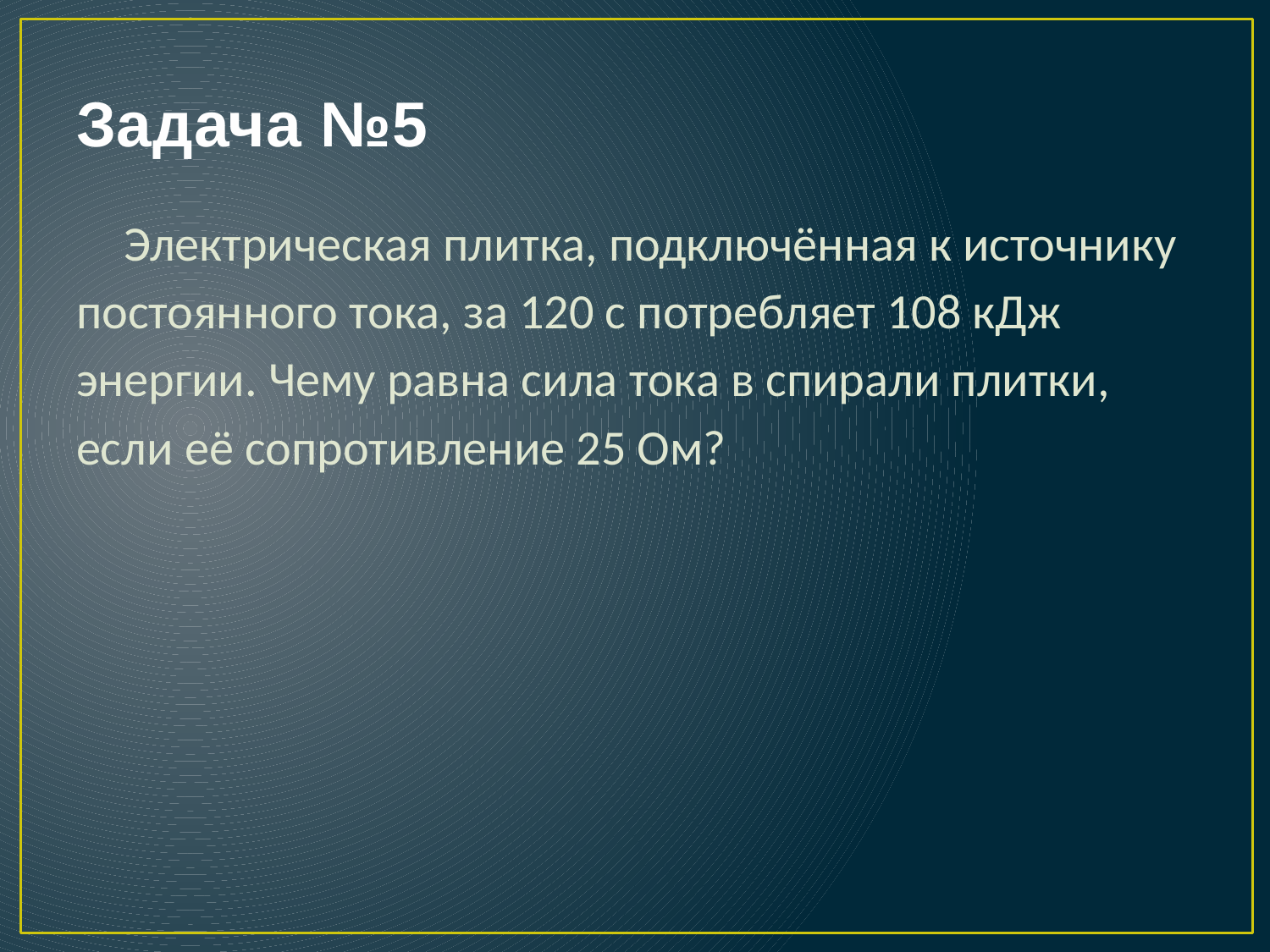

# Задача №5
     Электрическая плитка, подключённая к источнику постоянного тока, за 120 с потребляет 108 кДж энергии. Чему равна сила тока в спирали плитки, если её сопротивление 25 Ом?